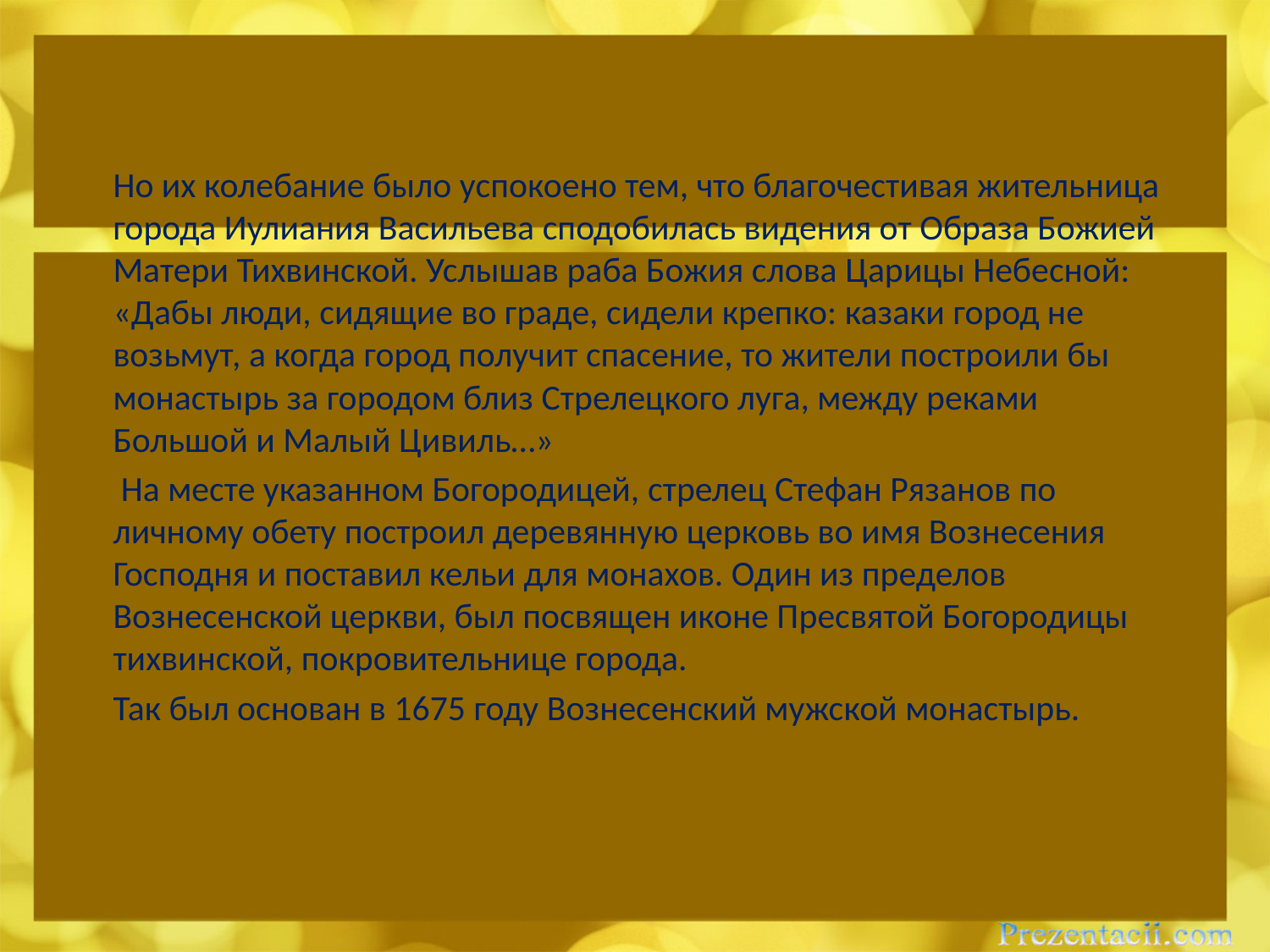

Но их колебание было успокоено тем, что благочестивая жительница города Иулиания Васильева сподобилась видения от Образа Божией Матери Тихвинской. Услышав раба Божия слова Царицы Небесной: «Дабы люди, сидящие во граде, сидели крепко: казаки город не возьмут, а когда город получит спасение, то жители построили бы монастырь за городом близ Стрелецкого луга, между реками Большой и Малый Цивиль…»
 На месте указанном Богородицей, стрелец Стефан Рязанов по личному обету построил деревянную церковь во имя Вознесения Господня и поставил кельи для монахов. Один из пределов Вознесенской церкви, был посвящен иконе Пресвятой Богородицы тихвинской, покровительнице города.
Так был основан в 1675 году Вознесенский мужской монастырь.
#